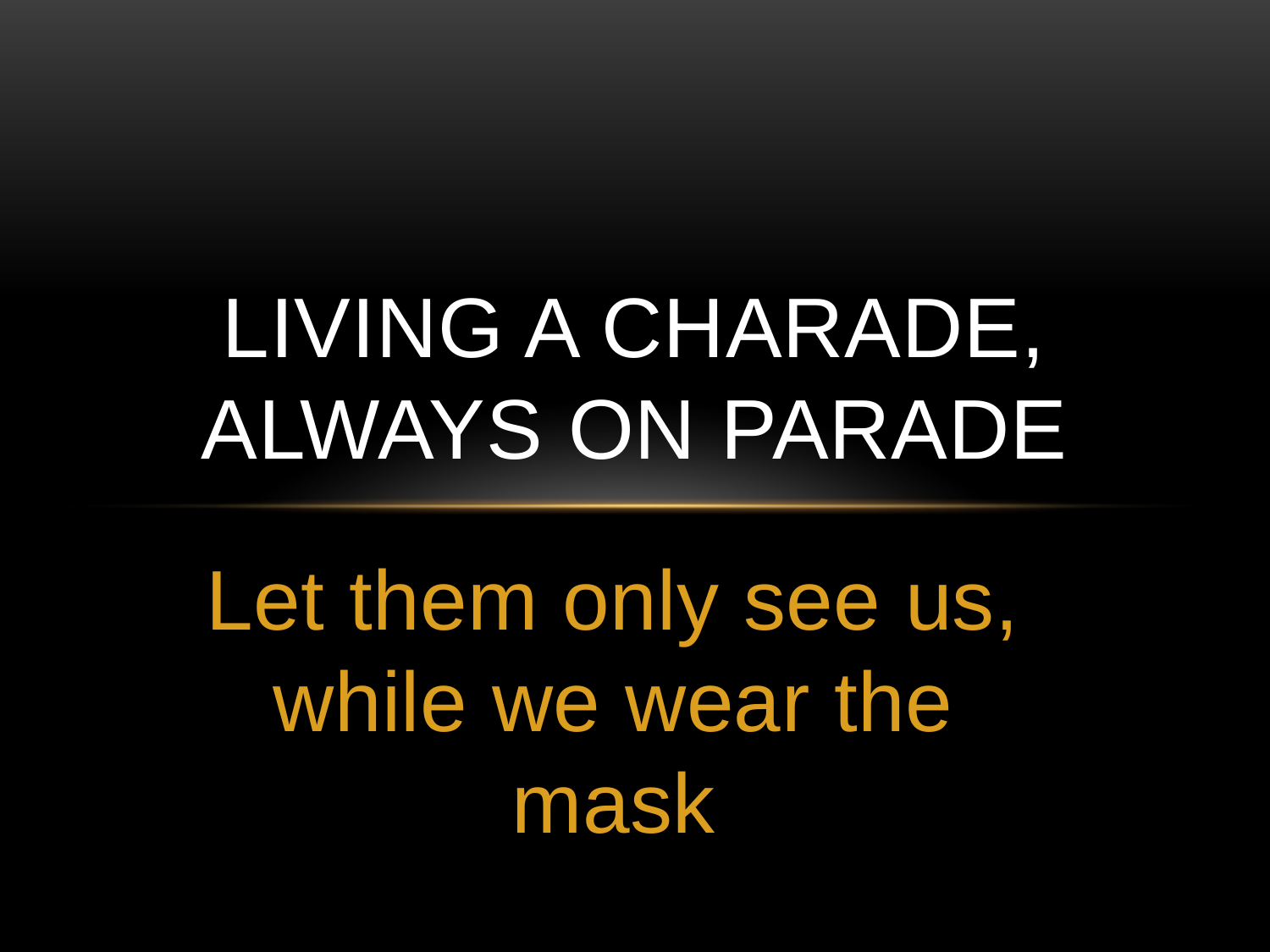

# Living a charade, always on parade
Let them only see us, while we wear the mask